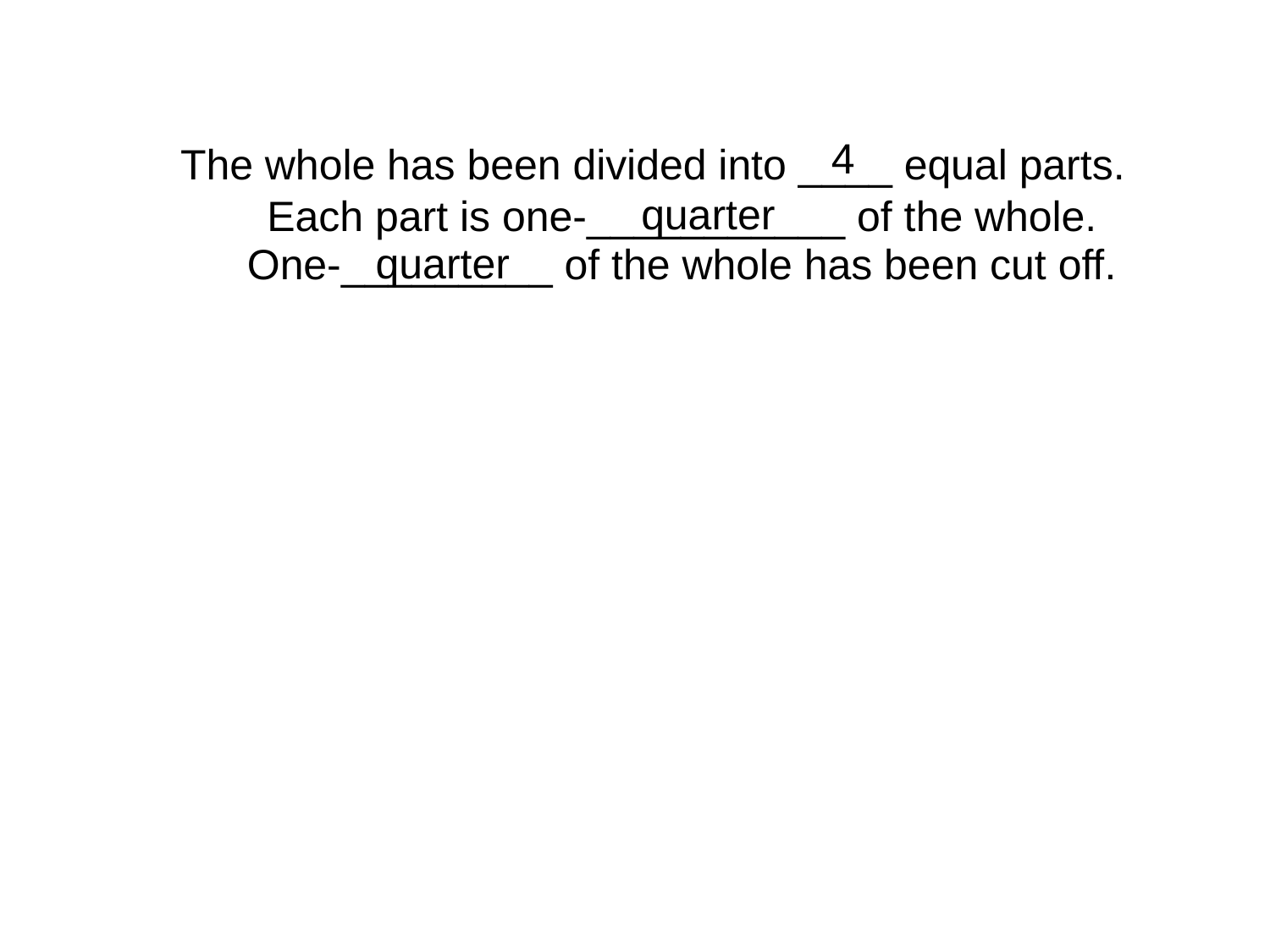

#
4
The whole has been divided into ____ equal parts.
quarter
Each part is one-___________ of the whole.
quarter
One-_________ of the whole has been cut off.